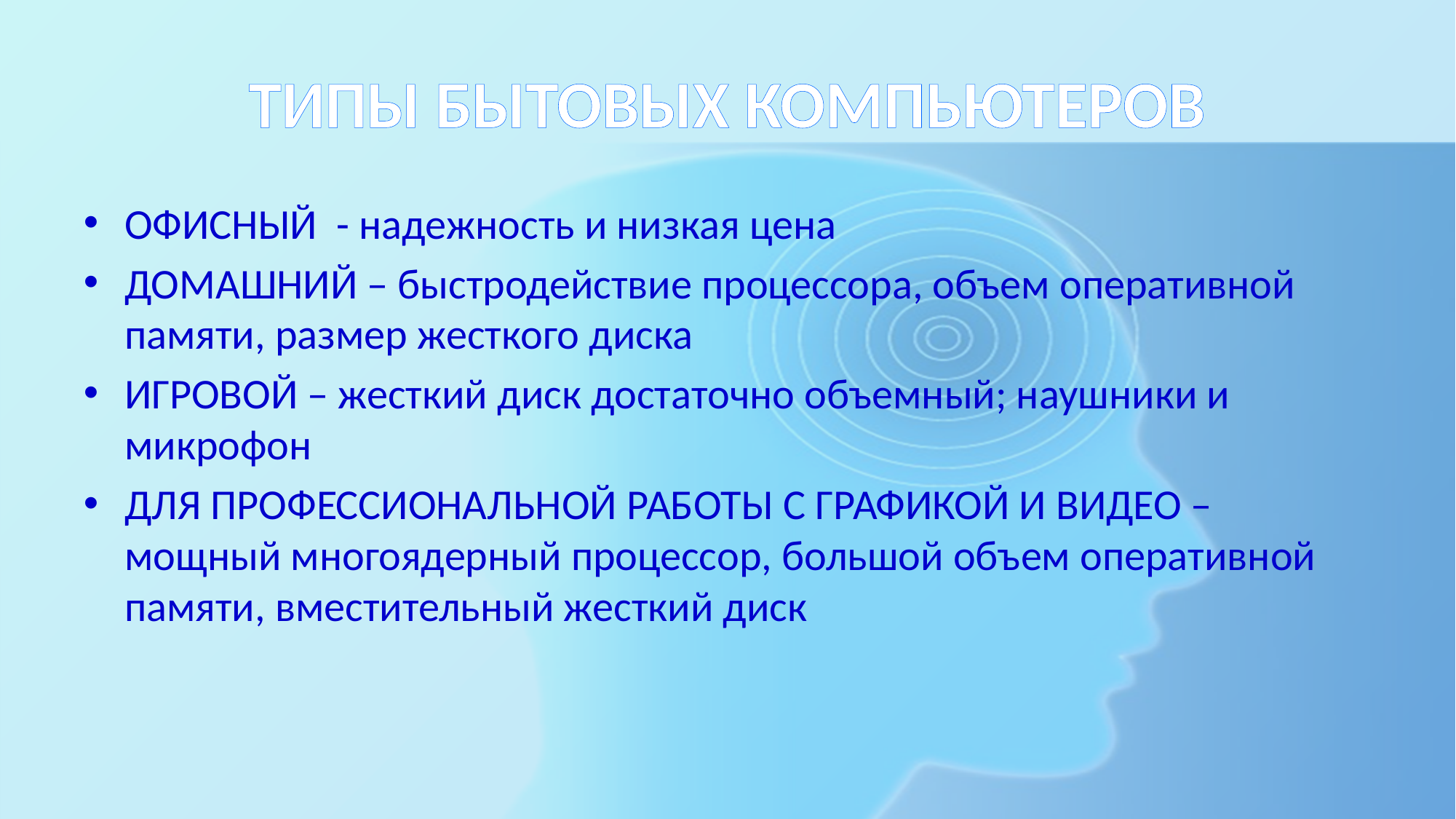

# ТИПЫ БЫТОВЫХ КОМПЬЮТЕРОВ
ОФИСНЫЙ  - надежность и низкая цена
ДОМАШНИЙ – быстродействие процессора, объем оперативной памяти, размер жесткого диска
ИГРОВОЙ – жесткий диск достаточно объемный; наушники и микрофон
ДЛЯ ПРОФЕССИОНАЛЬНОЙ РАБОТЫ С ГРАФИКОЙ И ВИДЕО – мощный многоядерный процессор, большой объем оперативной памяти, вместительный жесткий диск